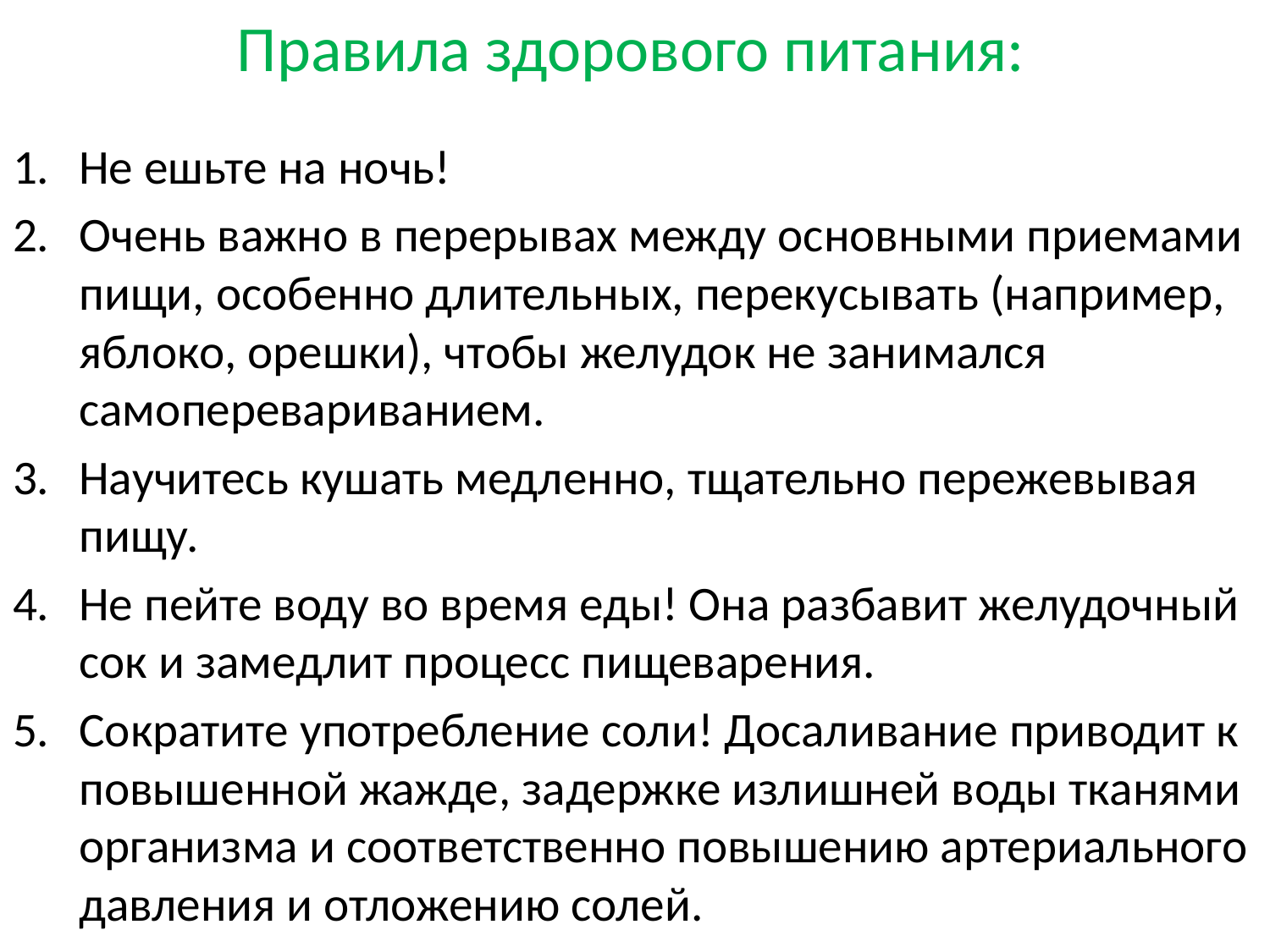

# Правила здорового питания:
Не ешьте на ночь!
Очень важно в перерывах между основными приемами пищи, особенно длительных, перекусывать (например, яблоко, орешки), чтобы желудок не занимался самоперевариванием.
Научитесь кушать медленно, тщательно пережевывая пищу.
Не пейте воду во время еды! Она разбавит желудочный сок и замедлит процесс пищеварения.
Сократите употребление соли! Досаливание приводит к повышенной жажде, задержке излишней воды тканями организма и соответственно повышению артериального давления и отложению солей.